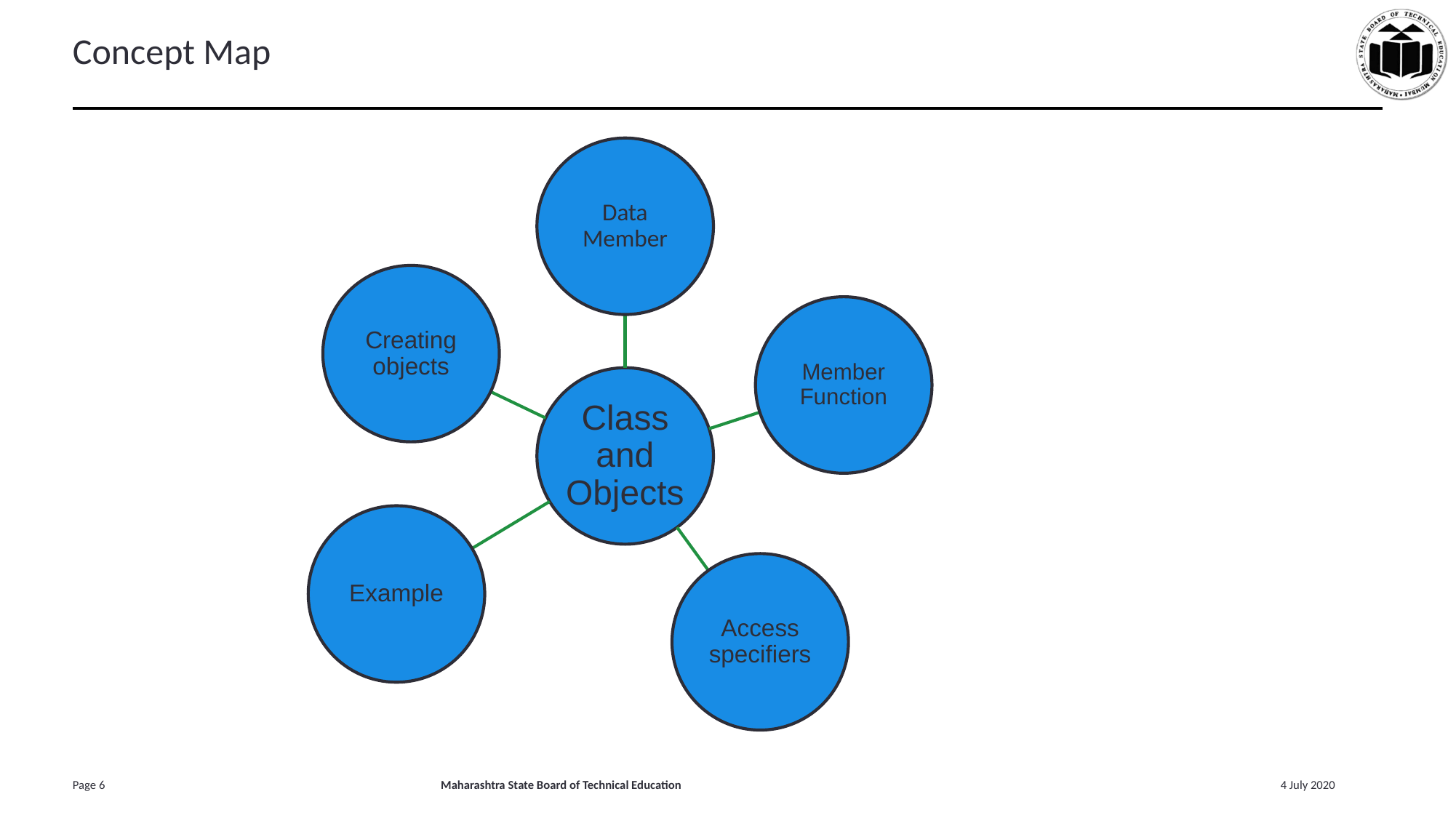

# Concept Map

Data Member

Creating objects

Member Function

Class and Objects

Example

Access specifiers